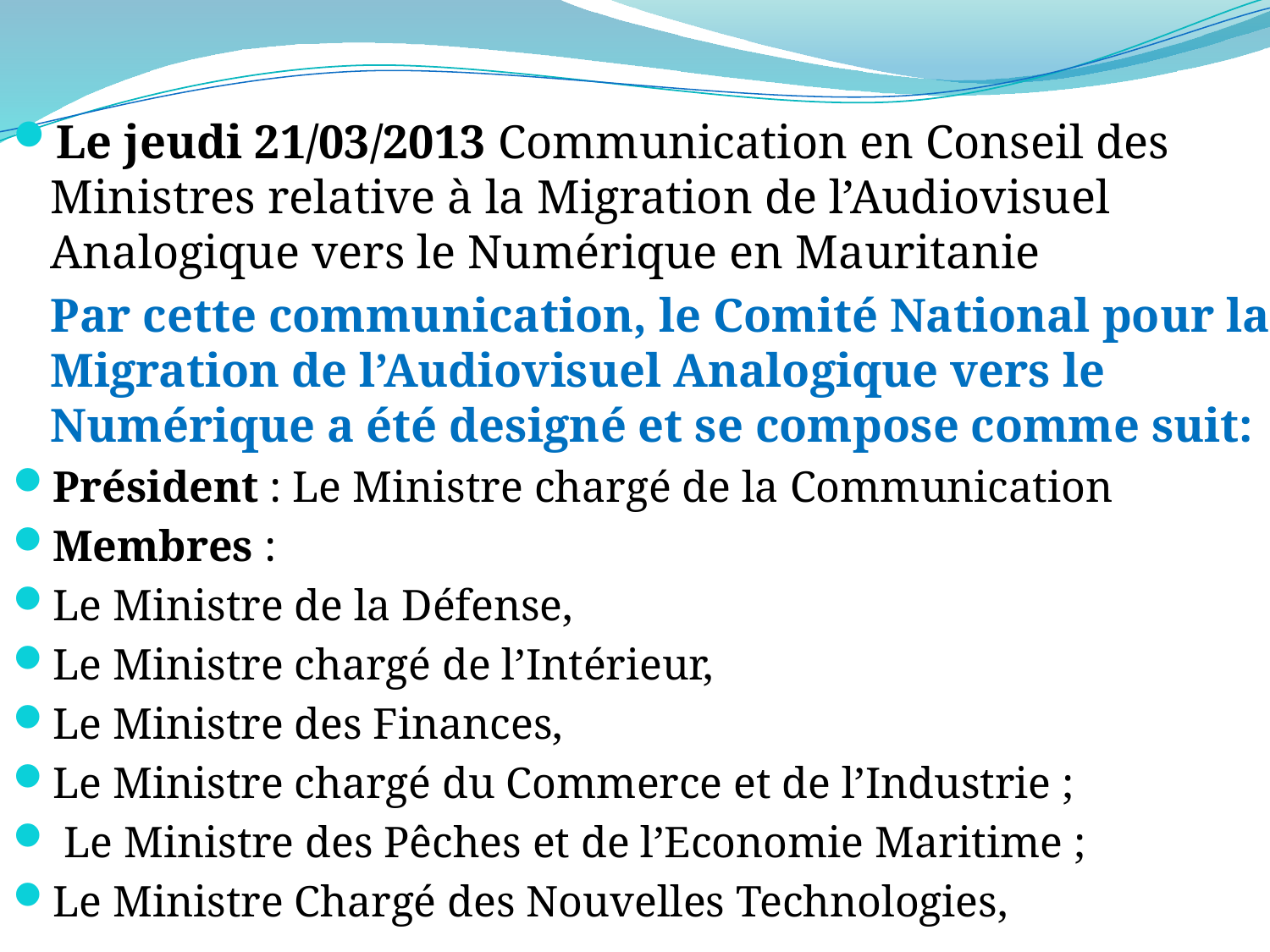

Le jeudi 21/03/2013 Communication en Conseil des Ministres relative à la Migration de l’Audiovisuel  Analogique vers le Numérique en Mauritanie
	Par cette communication, le Comité National pour la Migration de l’Audiovisuel Analogique vers le Numérique a été designé et se compose comme suit:
Président : Le Ministre chargé de la Communication
Membres :
Le Ministre de la Défense,
Le Ministre chargé de l’Intérieur,
Le Ministre des Finances,
Le Ministre chargé du Commerce et de l’Industrie ;
 Le Ministre des Pêches et de l’Economie Maritime ;
Le Ministre Chargé des Nouvelles Technologies,